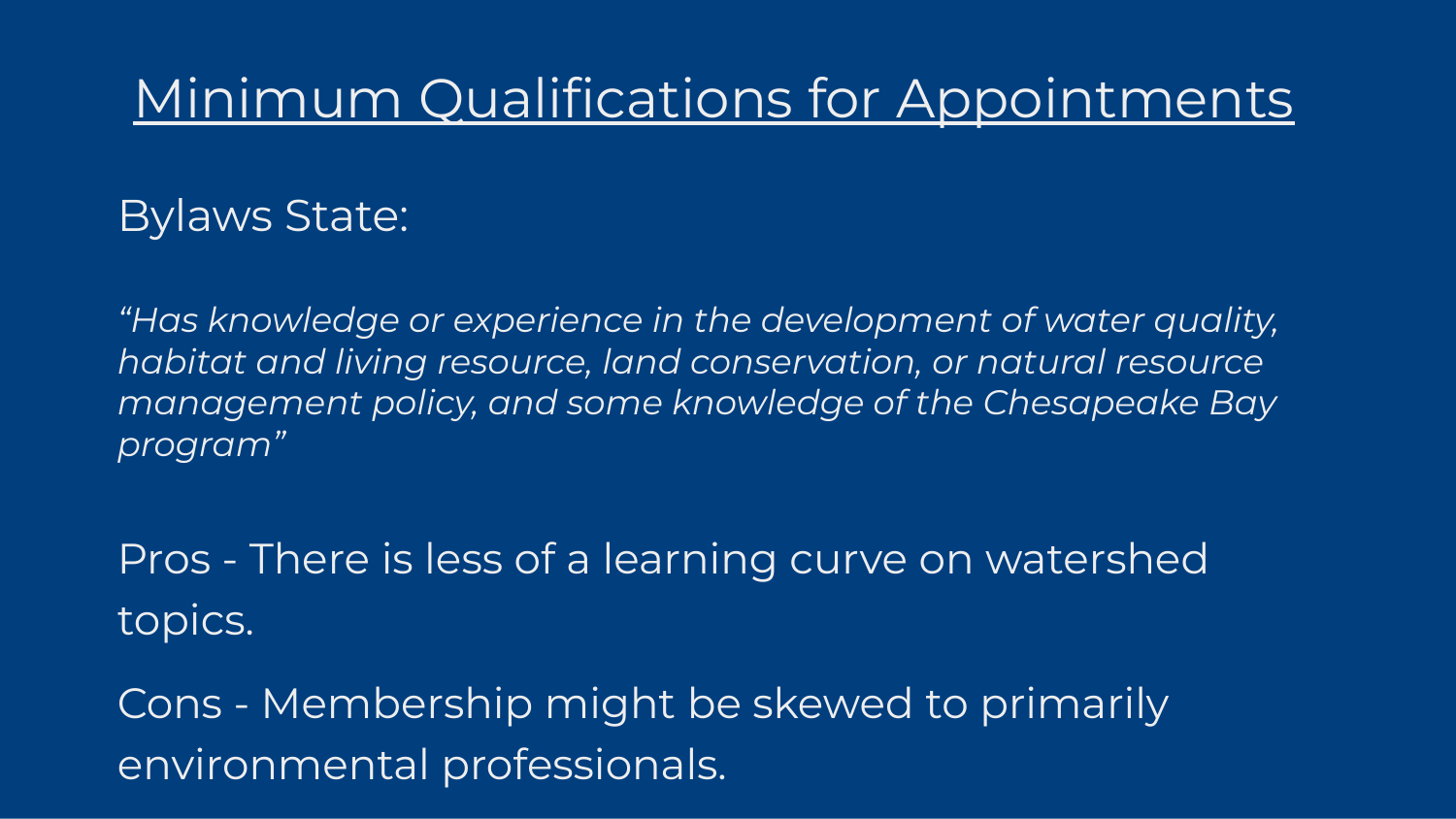

Minimum Qualifications for Appointments

Bylaws State:

“Has knowledge or experience in the development of water quality, habitat and living resource, land conservation, or natural resource management policy, and some knowledge of the Chesapeake Bay program”

Pros - There is less of a learning curve on watershed topics.

Cons - Membership might be skewed to primarily environmental professionals.